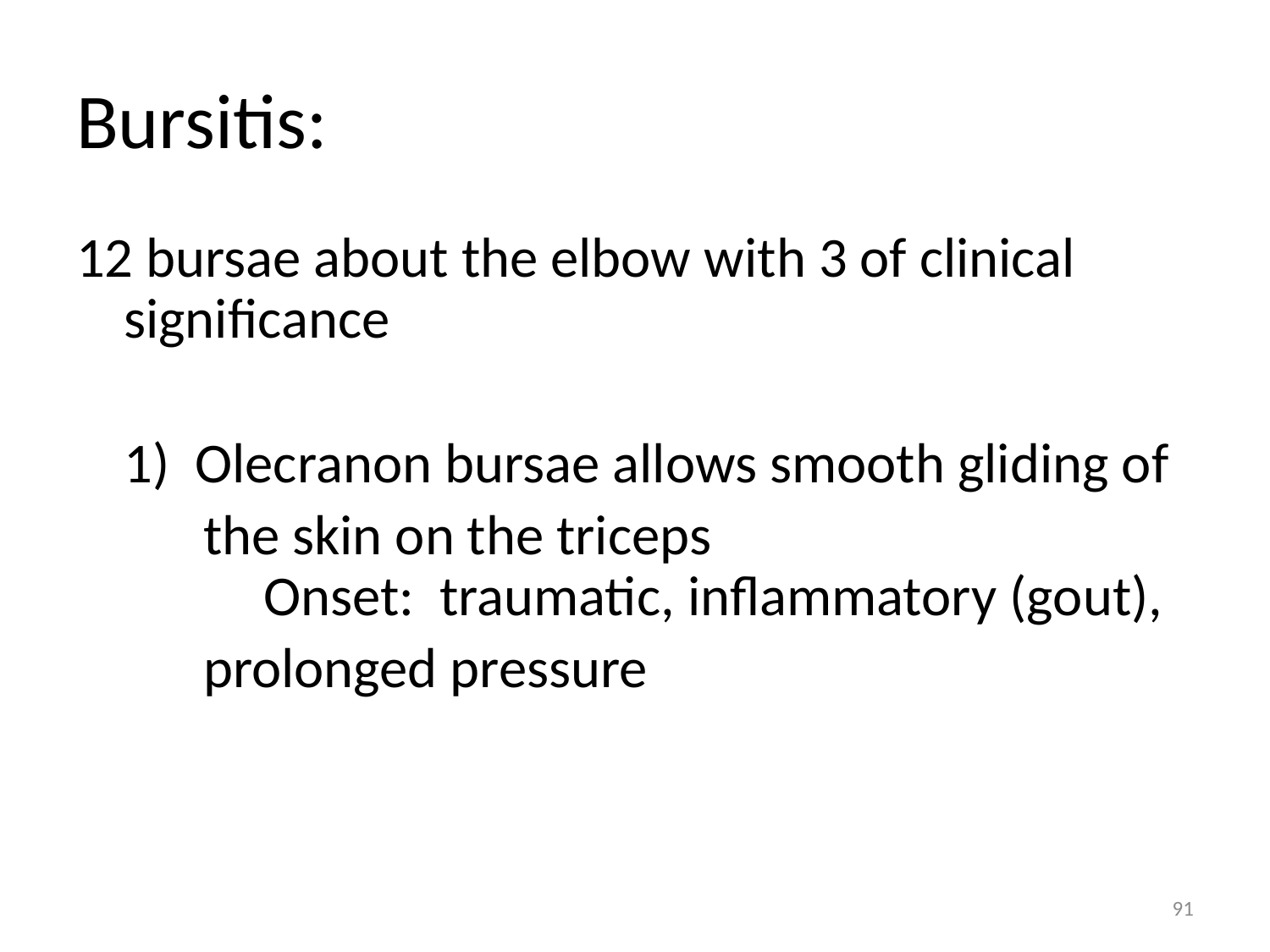

# Bursitis:
12 bursae about the elbow with 3 of clinical significance

	1)  Olecranon bursae allows smooth gliding of
          the skin on the triceps
	 Onset:  traumatic, inflammatory (gout),
          prolonged pressure

91